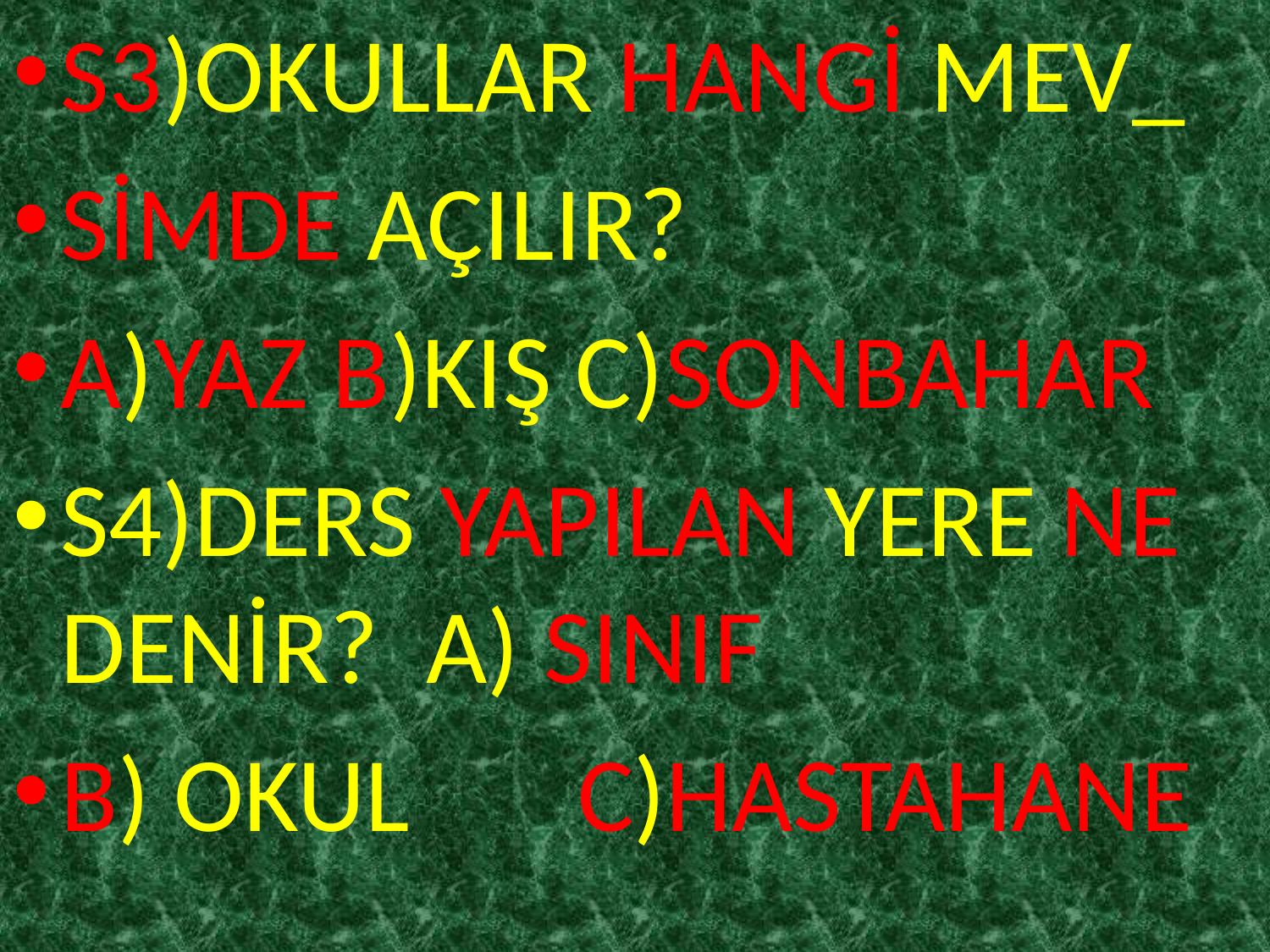

S3)OKULLAR HANGİ MEV_
SİMDE AÇILIR?
A)YAZ B)KIŞ C)SONBAHAR
S4)DERS YAPILAN YERE NE DENİR?  A) SINIF
B) OKUL       C)HASTAHANE
#